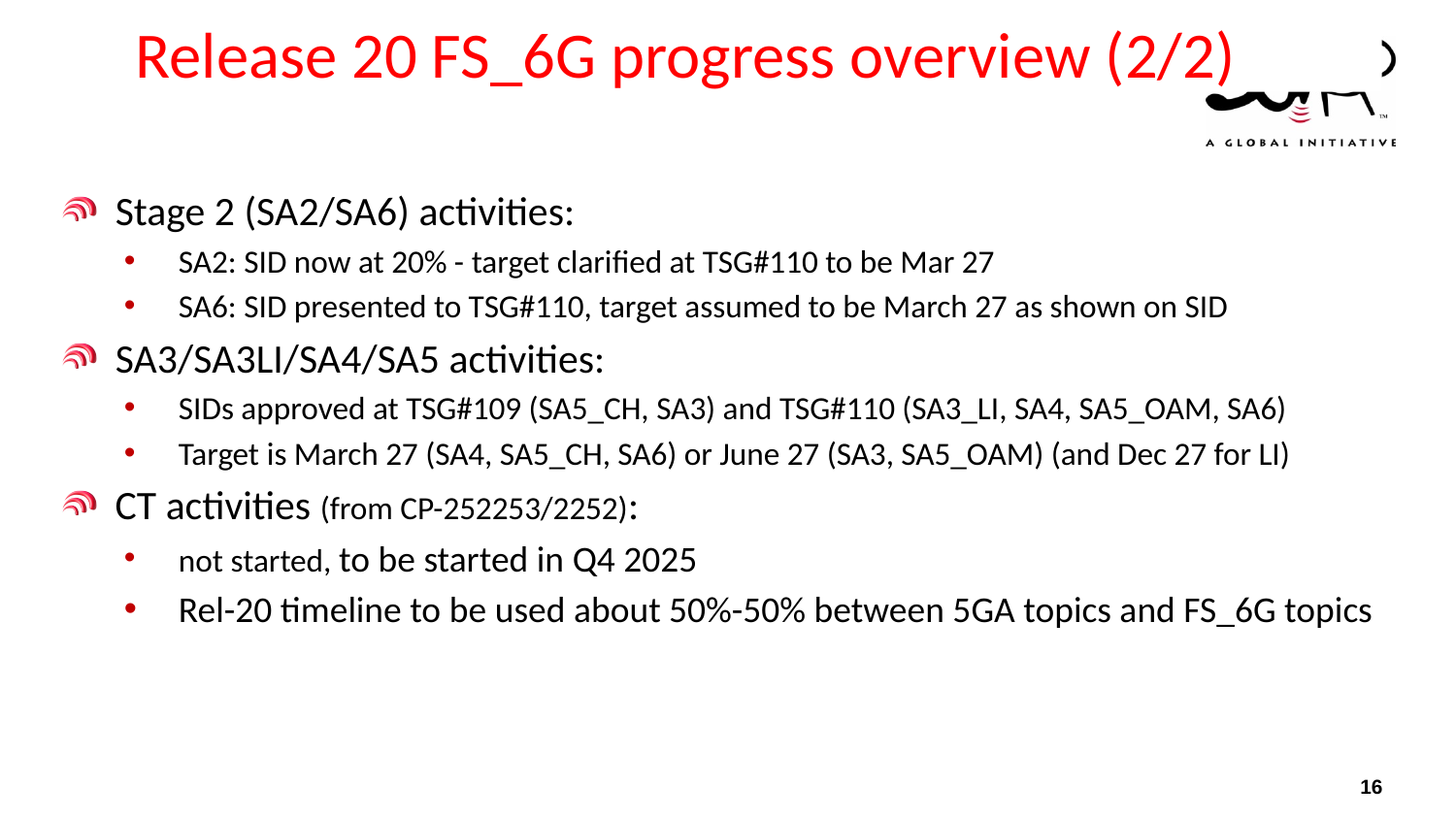

# Release 20 FS_6G progress overview (2/2)
Stage 2 (SA2/SA6) activities:
SA2: SID now at 20% - target clarified at TSG#110 to be Mar 27
SA6: SID presented to TSG#110, target assumed to be March 27 as shown on SID
SA3/SA3LI/SA4/SA5 activities:
SIDs approved at TSG#109 (SA5_CH, SA3) and TSG#110 (SA3_LI, SA4, SA5_OAM, SA6)
Target is March 27 (SA4, SA5_CH, SA6) or June 27 (SA3, SA5_OAM) (and Dec 27 for LI)
CT activities (from CP-252253/2252):
not started, to be started in Q4 2025
Rel-20 timeline to be used about 50%-50% between 5GA topics and FS_6G topics